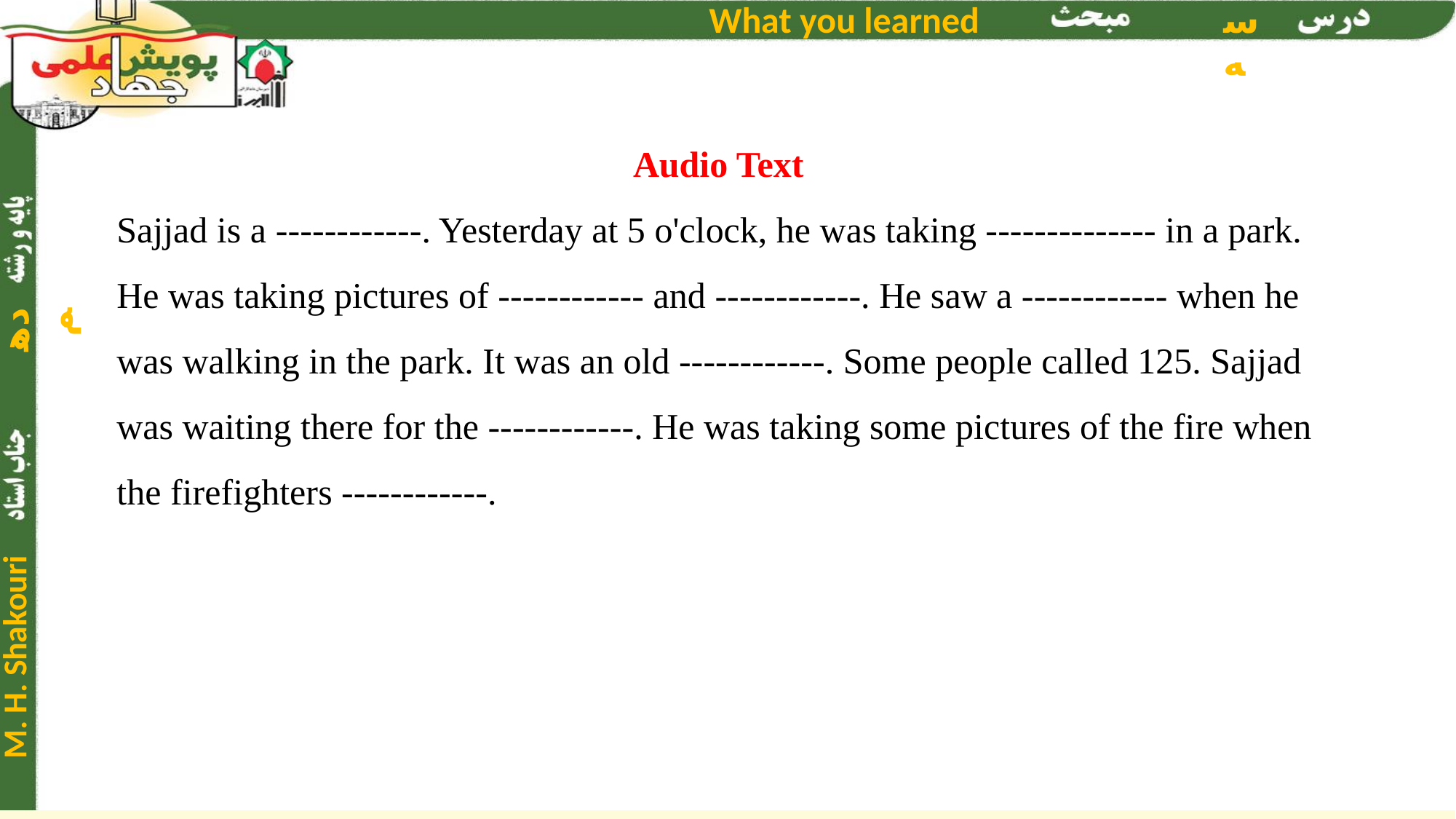

Audio Text
Sajjad is a ------------. Yesterday at 5 o'clock, he was taking -------------- in a park. He was taking pictures of ------------ and ------------. He saw a ------------ when he was walking in the park. It was an old ------------. Some people called 125. Sajjad was waiting there for the ------------. He was taking some pictures of the fire when the firefighters ------------.